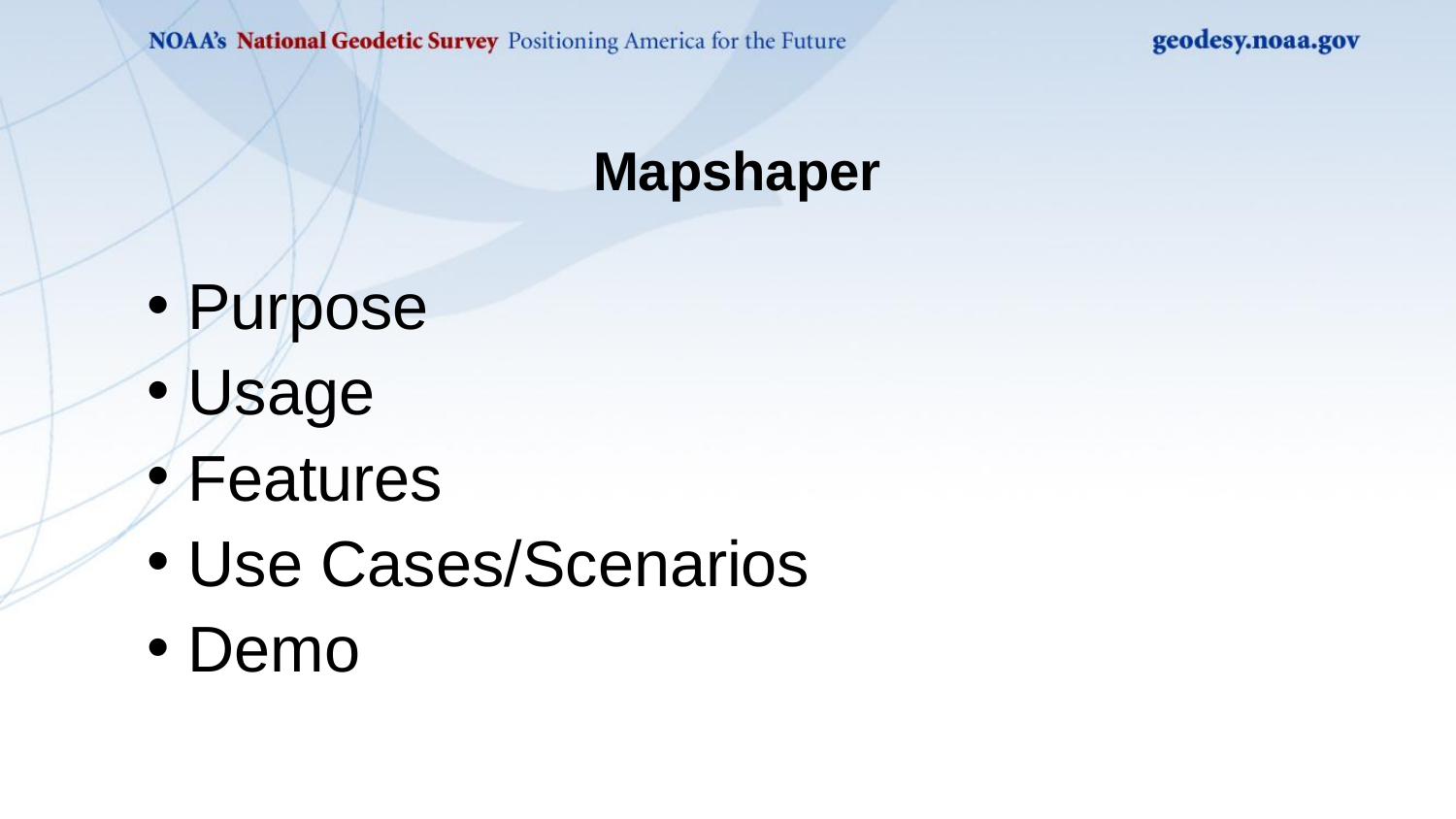

# Mapshaper
Purpose
Usage
Features
Use Cases/Scenarios
Demo